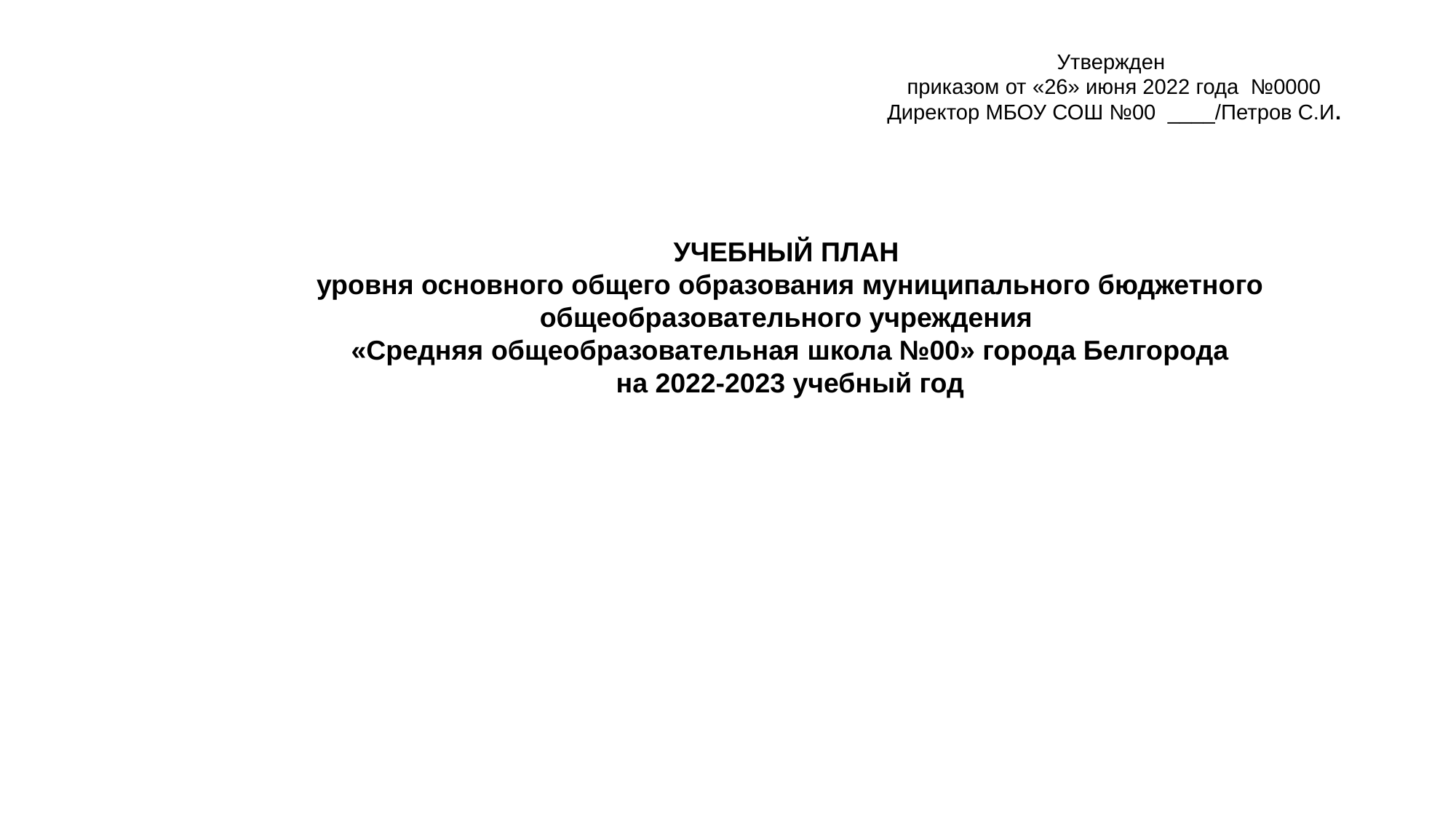

Утвержден
приказом от «26» июня 2022 года  №0000
Директор МБОУ СОШ №00  ____/Петров С.И.

УЧЕБНЫЙ ПЛАН
уровня основного общего образования муниципального бюджетного общеобразовательного учреждения
«Средняя общеобразовательная школа №00» города Белгорода
на 2022-2023 учебный год